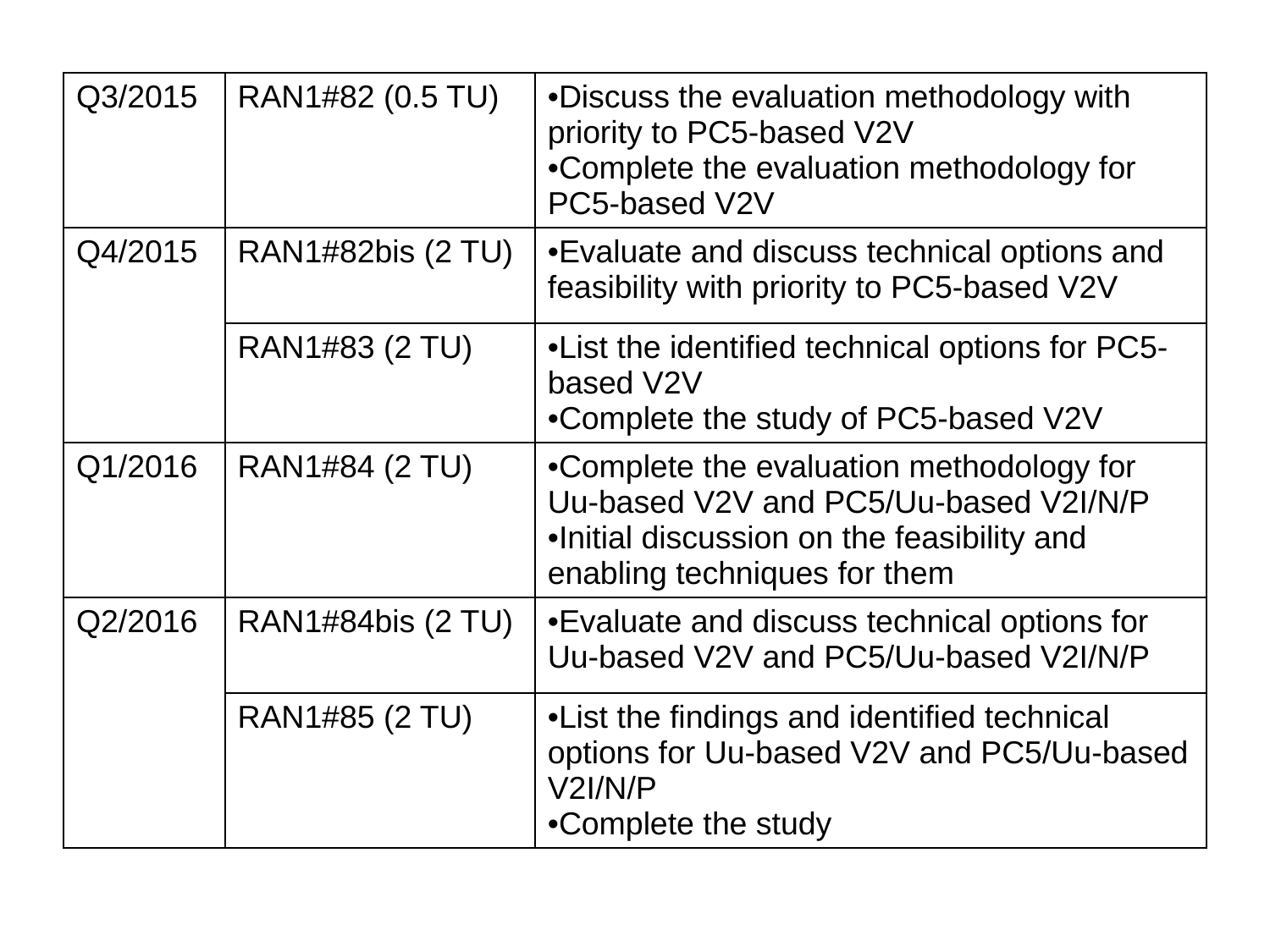

| Q3/2015 | RAN1#82 (0.5 TU) | Discuss the evaluation methodology with priority to PC5-based V2V Complete the evaluation methodology for PC5-based V2V |
| --- | --- | --- |
| Q4/2015 | RAN1#82bis (2 TU) | Evaluate and discuss technical options and feasibility with priority to PC5-based V2V |
|  | RAN1#83 (2 TU) | List the identified technical options for PC5-based V2V Complete the study of PC5-based V2V |
| Q1/2016 | RAN1#84 (2 TU) | Complete the evaluation methodology for Uu-based V2V and PC5/Uu-based V2I/N/P Initial discussion on the feasibility and enabling techniques for them |
| Q2/2016 | RAN1#84bis (2 TU) | Evaluate and discuss technical options for Uu-based V2V and PC5/Uu-based V2I/N/P |
|  | RAN1#85 (2 TU) | List the findings and identified technical options for Uu-based V2V and PC5/Uu-based V2I/N/P Complete the study |